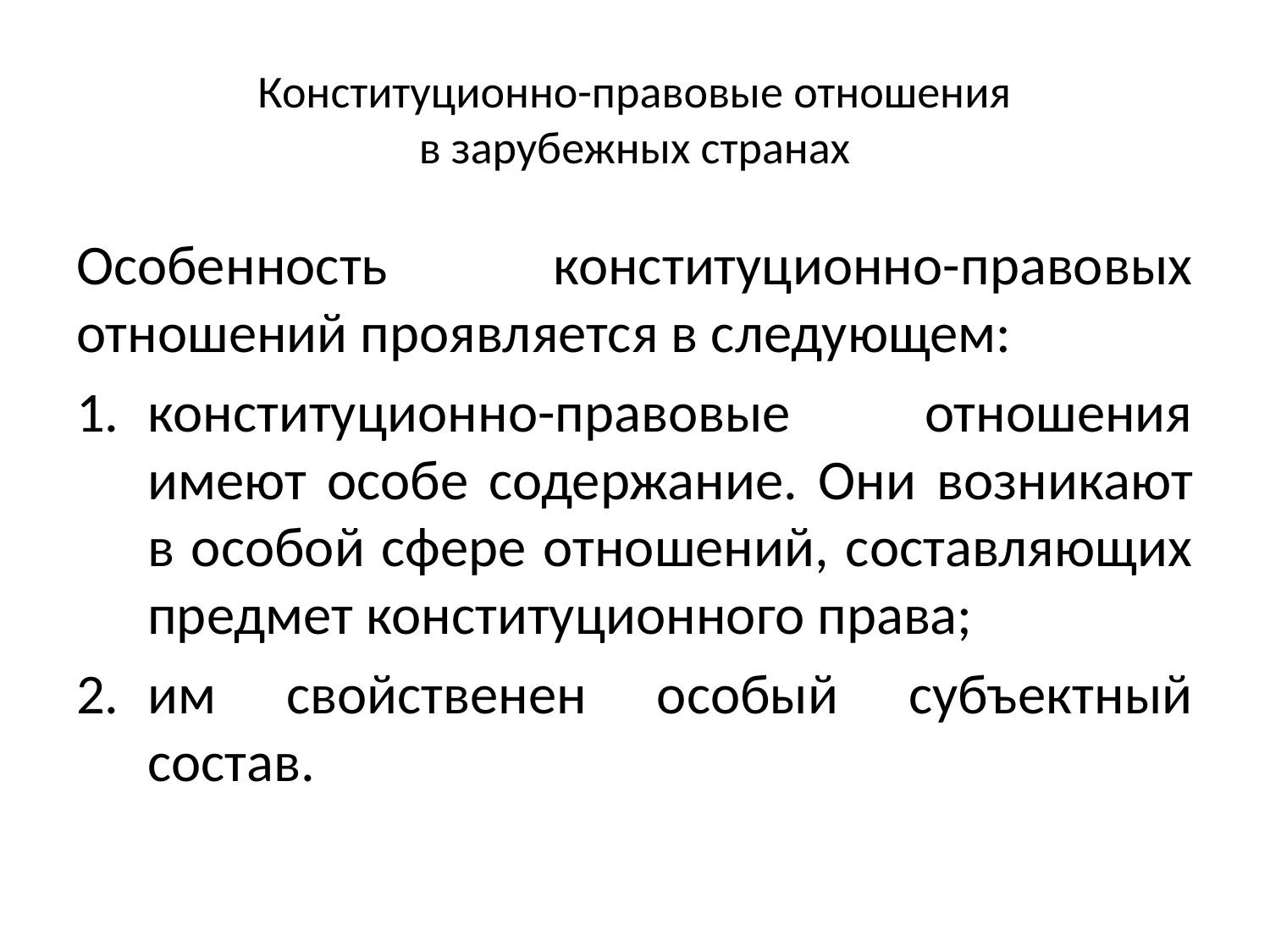

# Конституционно-правовые отношения в зарубежных странах
Особенность конституционно-правовых отношений проявляется в следующем:
конституционно-правовые отношения имеют особе содержание. Они возникают в особой сфере отношений, составляющих предмет конституционного права;
им свойственен особый субъектный состав.